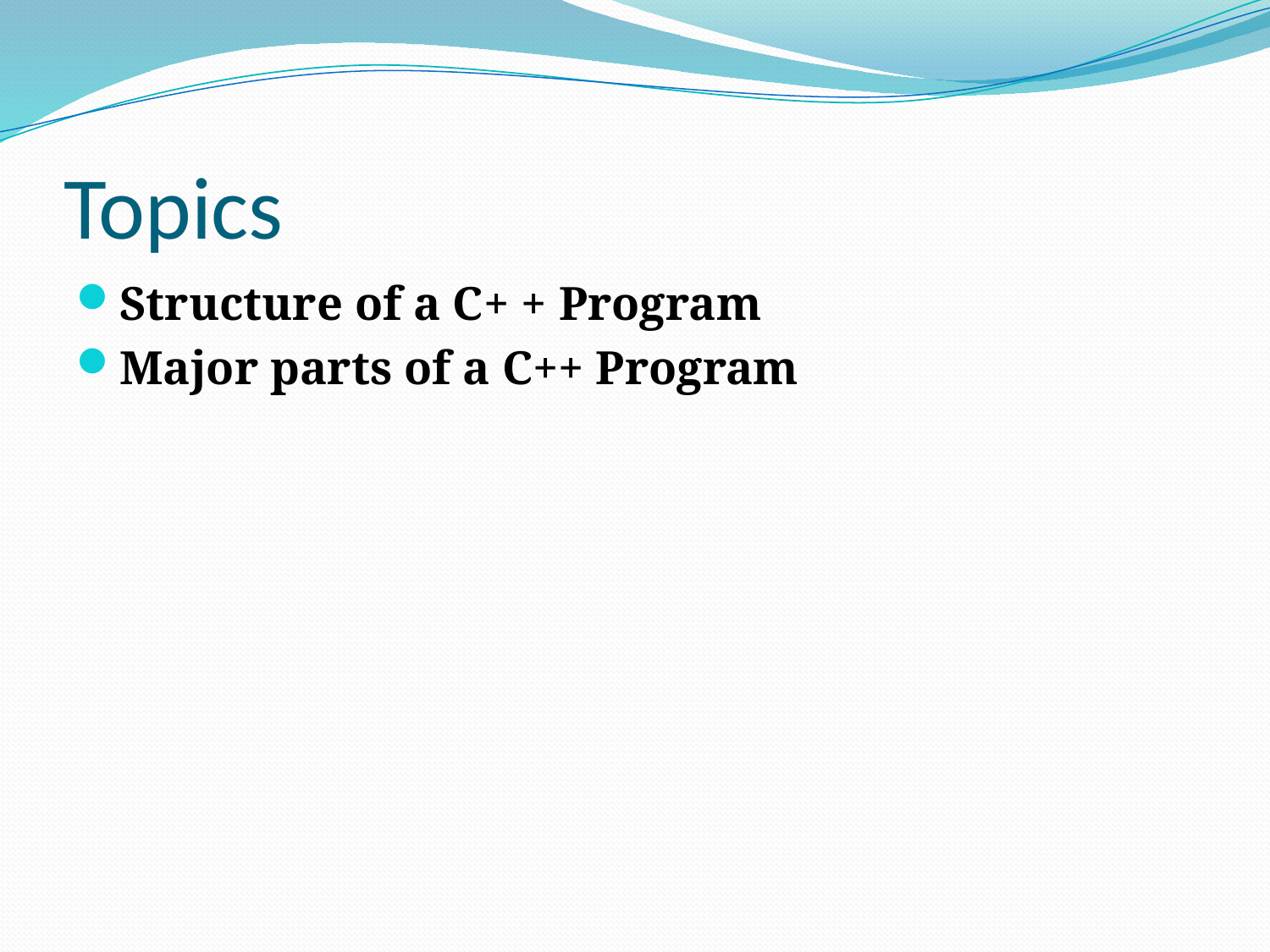

# Topics
Structure of a C+ + Program
Major parts of a C++ Program